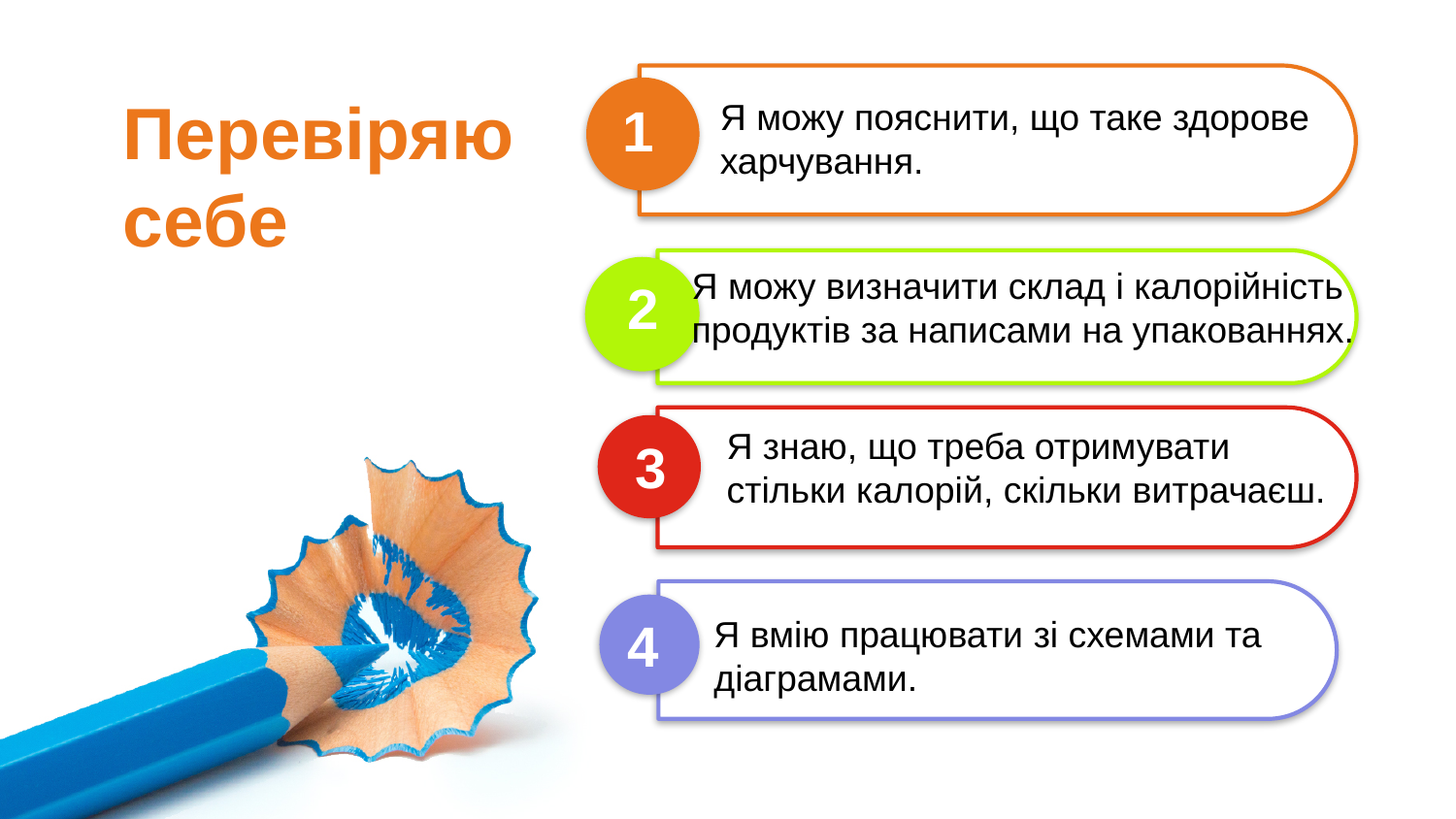

Перевіряю себе

Я можу пояснити, що таке здорове
харчування.
1

Я можу визначити склад і калорійність продуктів за написами на упакованнях.

2

Я знаю, що треба отримувати
стільки калорій, скільки витрачаєш.
3

Я вмію працювати зі схемами та
діаграмами.
4